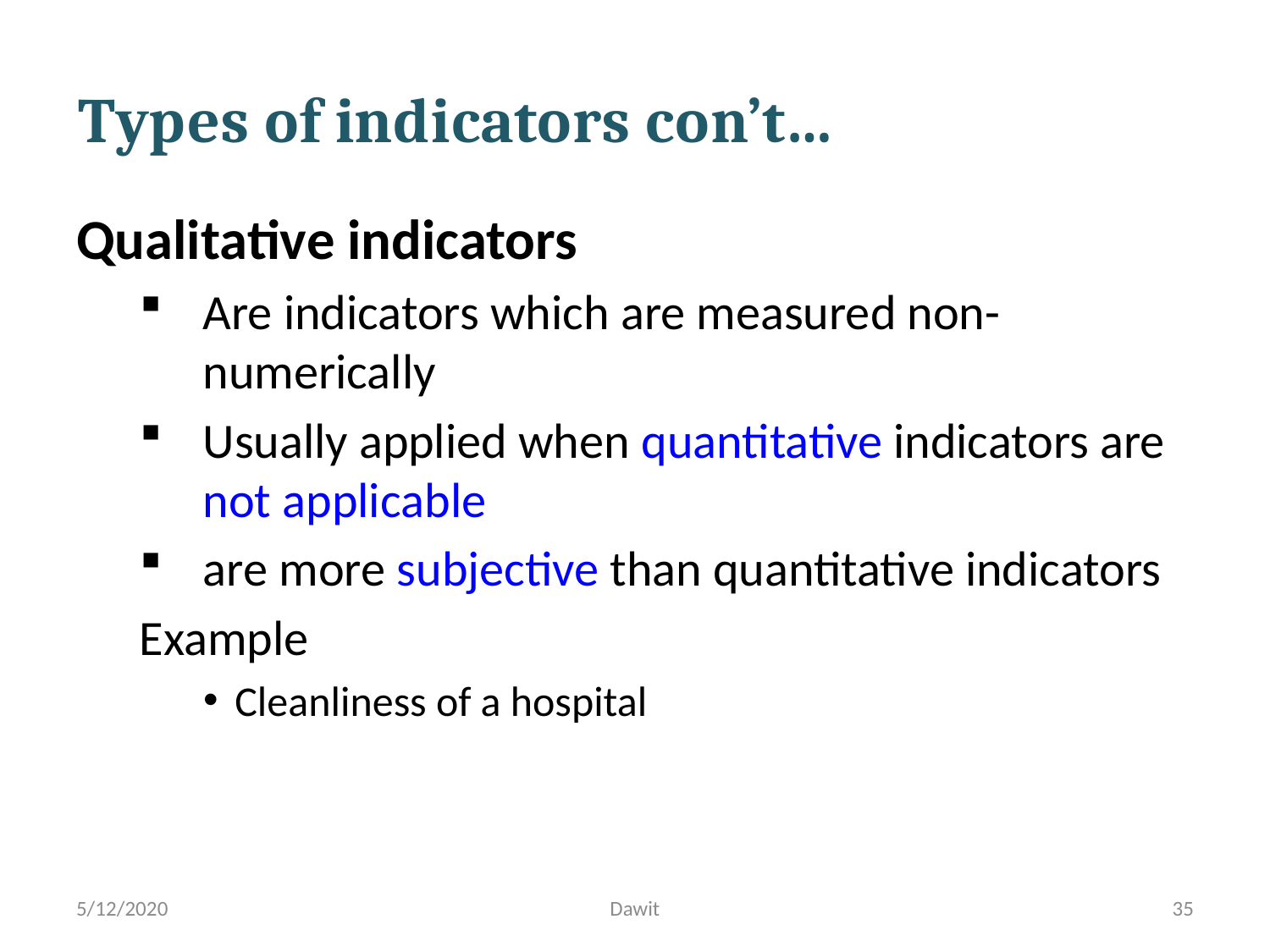

Types of indicators con’t…
Qualitative indicators
Are indicators which are measured non-numerically
Usually applied when quantitative indicators are not applicable
are more subjective than quantitative indicators
Example
Cleanliness of a hospital
5/12/2020
Dawit
35